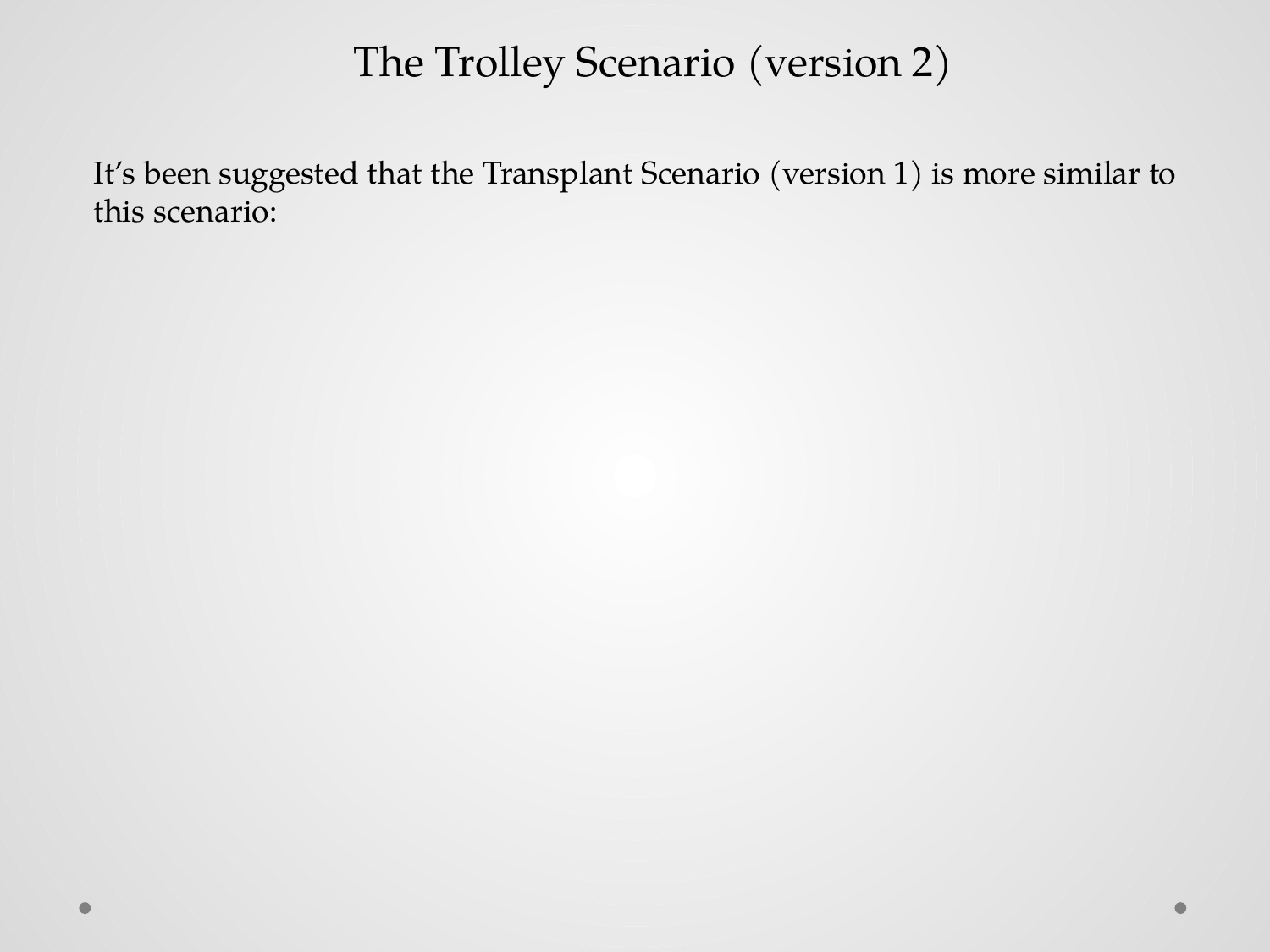

The Trolley Scenario (version 2)
It’s been suggested that the Transplant Scenario (version 1) is more similar to this scenario: